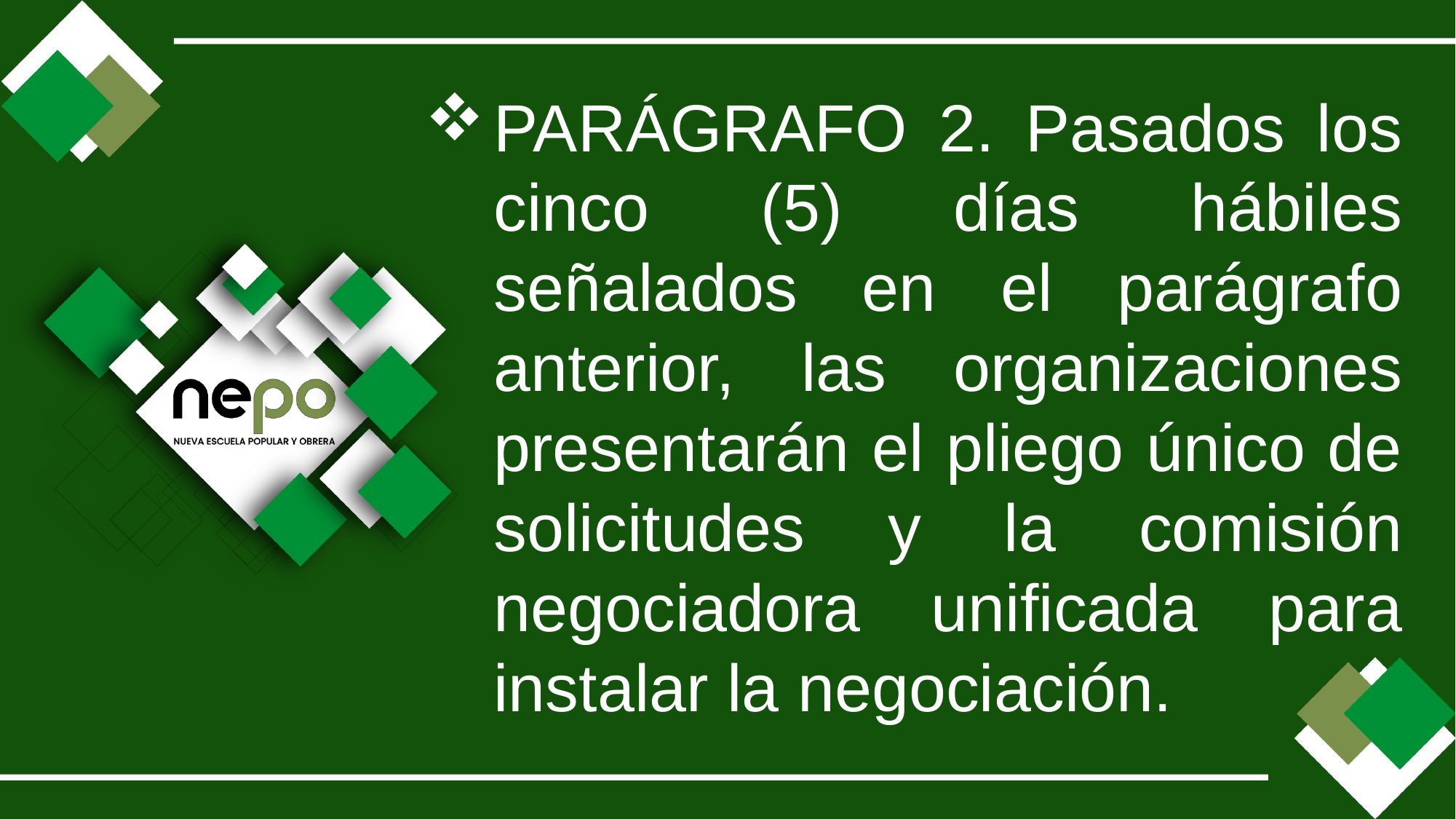

PARÁGRAFO 2. Pasados los cinco (5) días hábiles señalados en el parágrafo anterior, las organizaciones presentarán el pliego único de solicitudes y la comisión negociadora unificada para instalar la negociación.